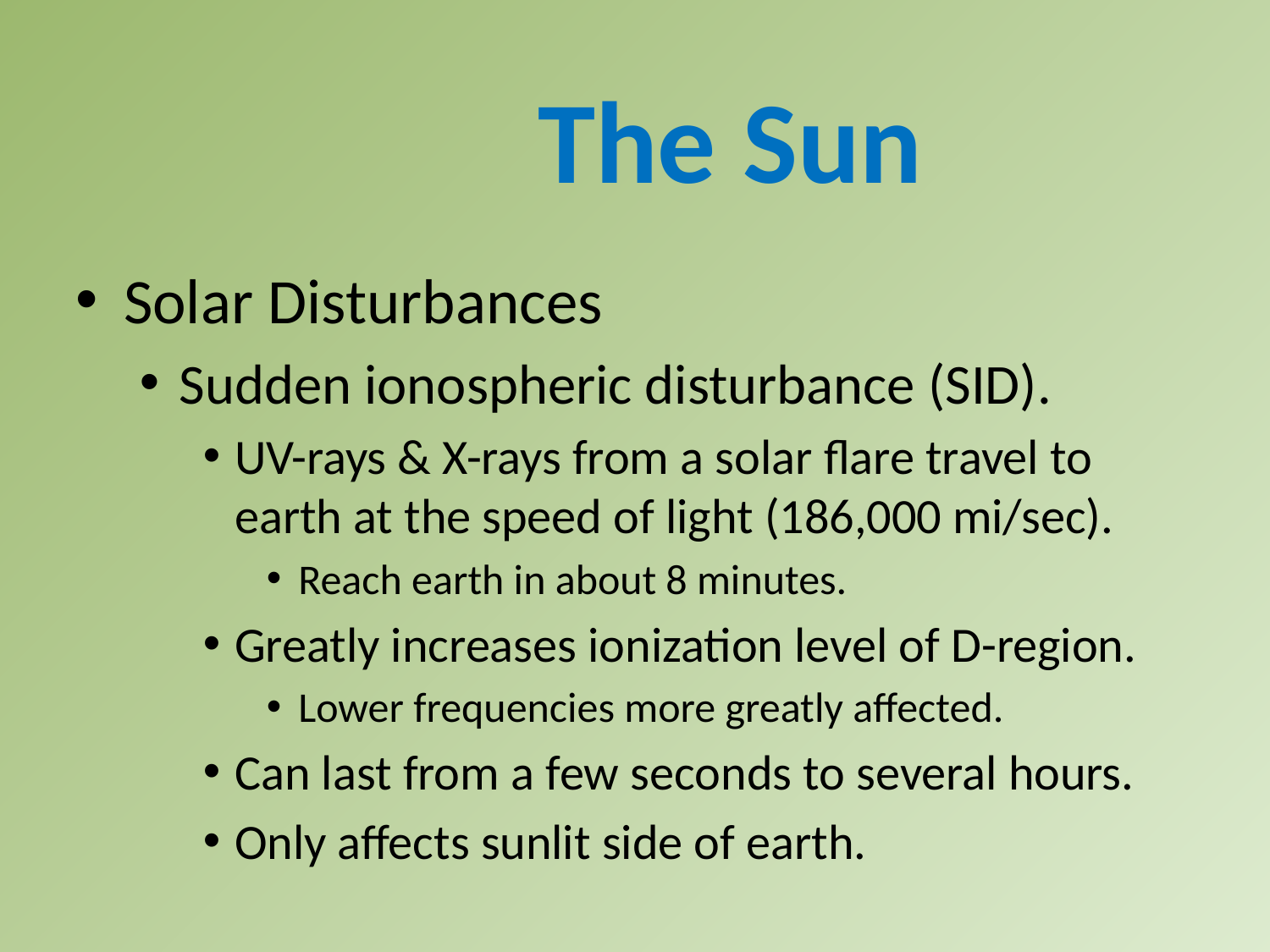

The Sun
Solar Disturbances
Sudden ionospheric disturbance (SID).
UV-rays & X-rays from a solar flare travel to earth at the speed of light (186,000 mi/sec).
Reach earth in about 8 minutes.
Greatly increases ionization level of D-region.
Lower frequencies more greatly affected.
Can last from a few seconds to several hours.
Only affects sunlit side of earth.